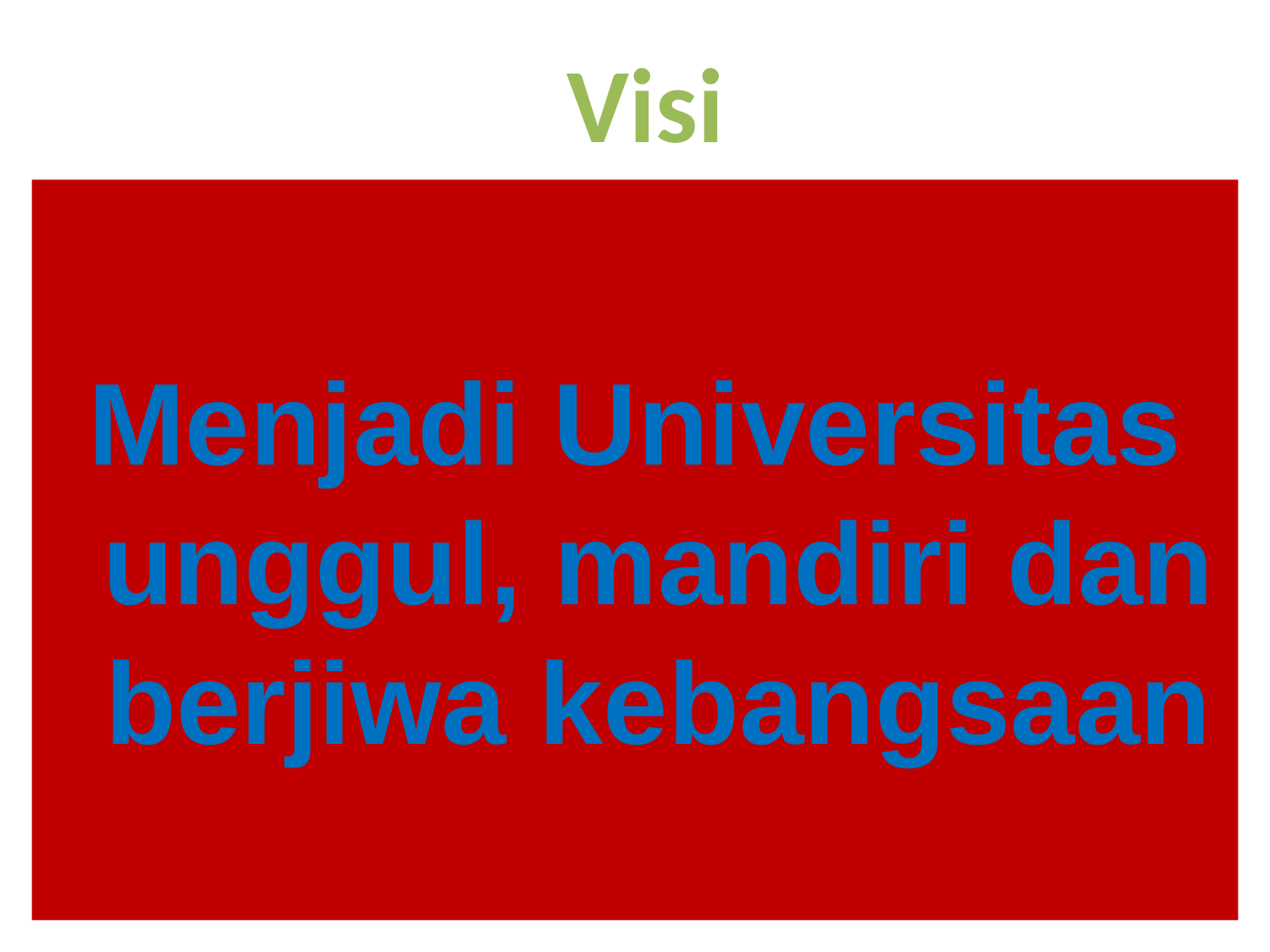

# Visi

Menjadi Universitas unggul, mandiri dan berjiwa kebangsaan